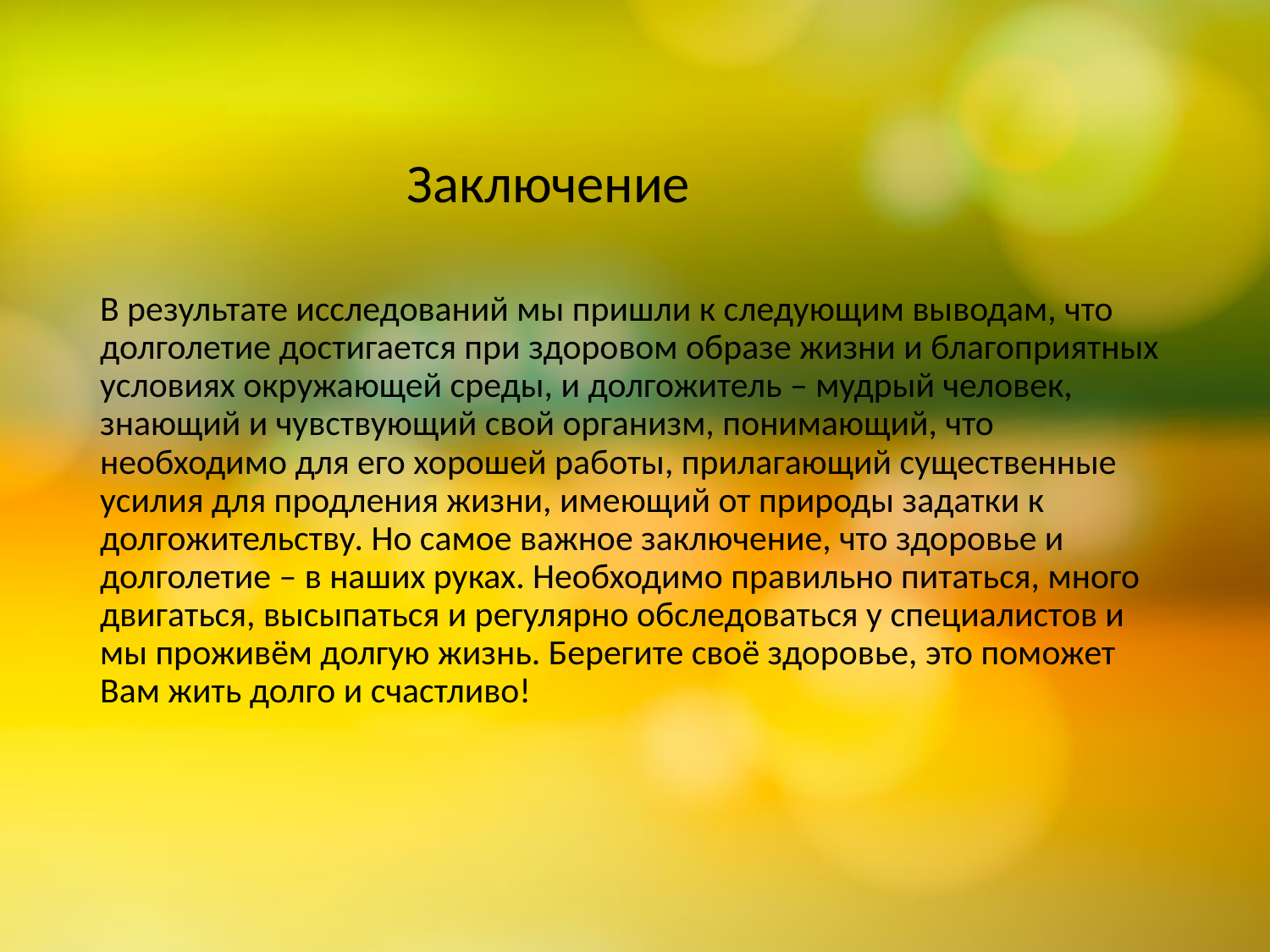

# Заключение В результате исследований мы пришли к следующим выводам, что долголетие достигается при здоровом образе жизни и благоприятных условиях окружающей среды, и долгожитель – мудрый человек, знающий и чувствующий свой организм, понимающий, что необходимо для его хорошей работы, прилагающий существенные усилия для продления жизни, имеющий от природы задатки к долгожительству. Но самое важное заключение, что здоровье и долголетие – в наших руках. Необходимо правильно питаться, много двигаться, высыпаться и регулярно обследоваться у специалистов и мы проживём долгую жизнь. Берегите своё здоровье, это поможет Вам жить долго и счастливо!